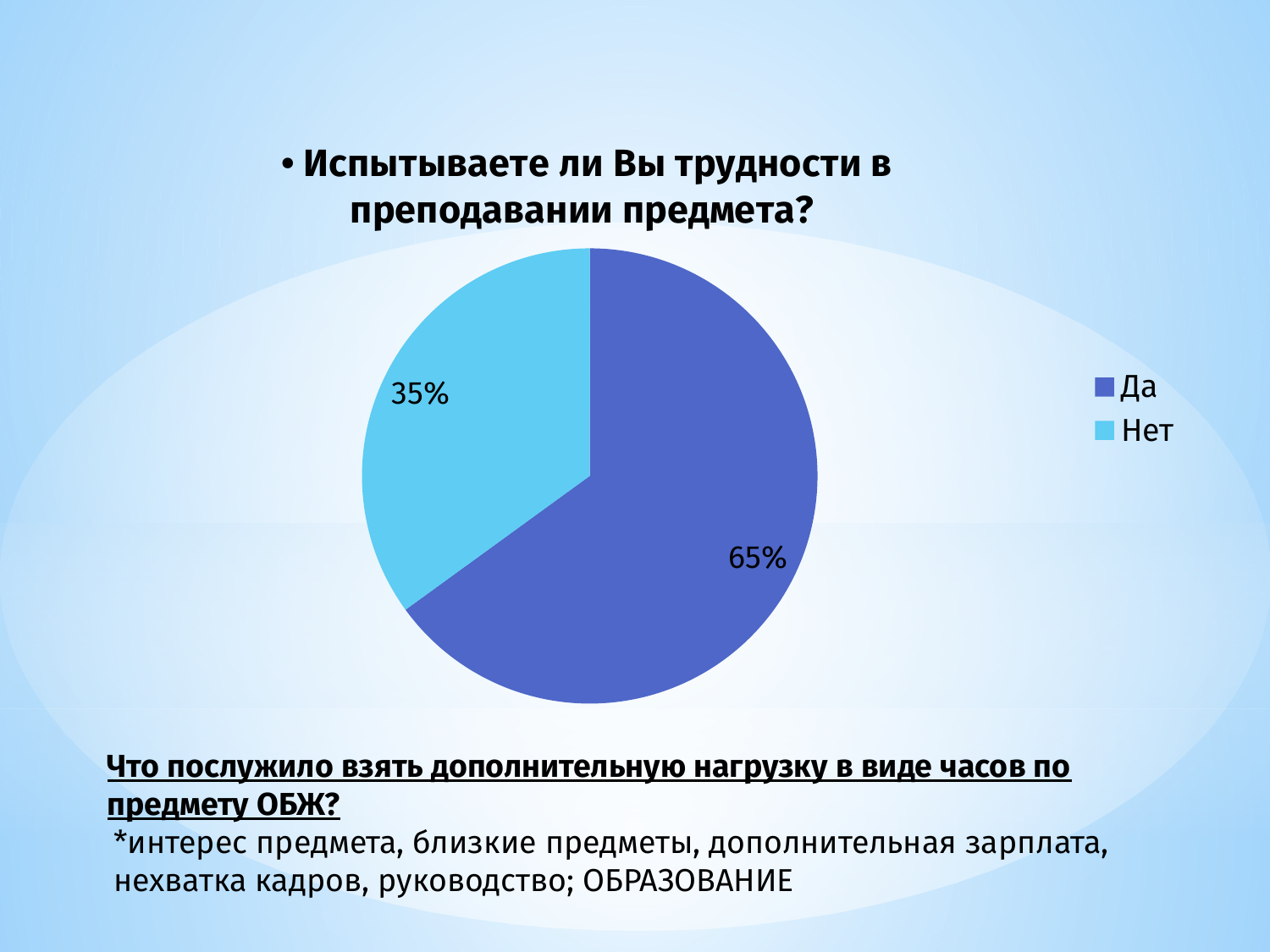

### Chart:

| Category | • Испытываете ли Вы трудности в преподавании предмета?  |
|---|---|
| Да | 0.65 |
| Нет | 0.35 |
Что послужило взять дополнительную нагрузку в виде часов по предмету ОБЖ?
*интерес предмета, близкие предметы, дополнительная зарплата, нехватка кадров, руководство; ОБРАЗОВАНИЕ